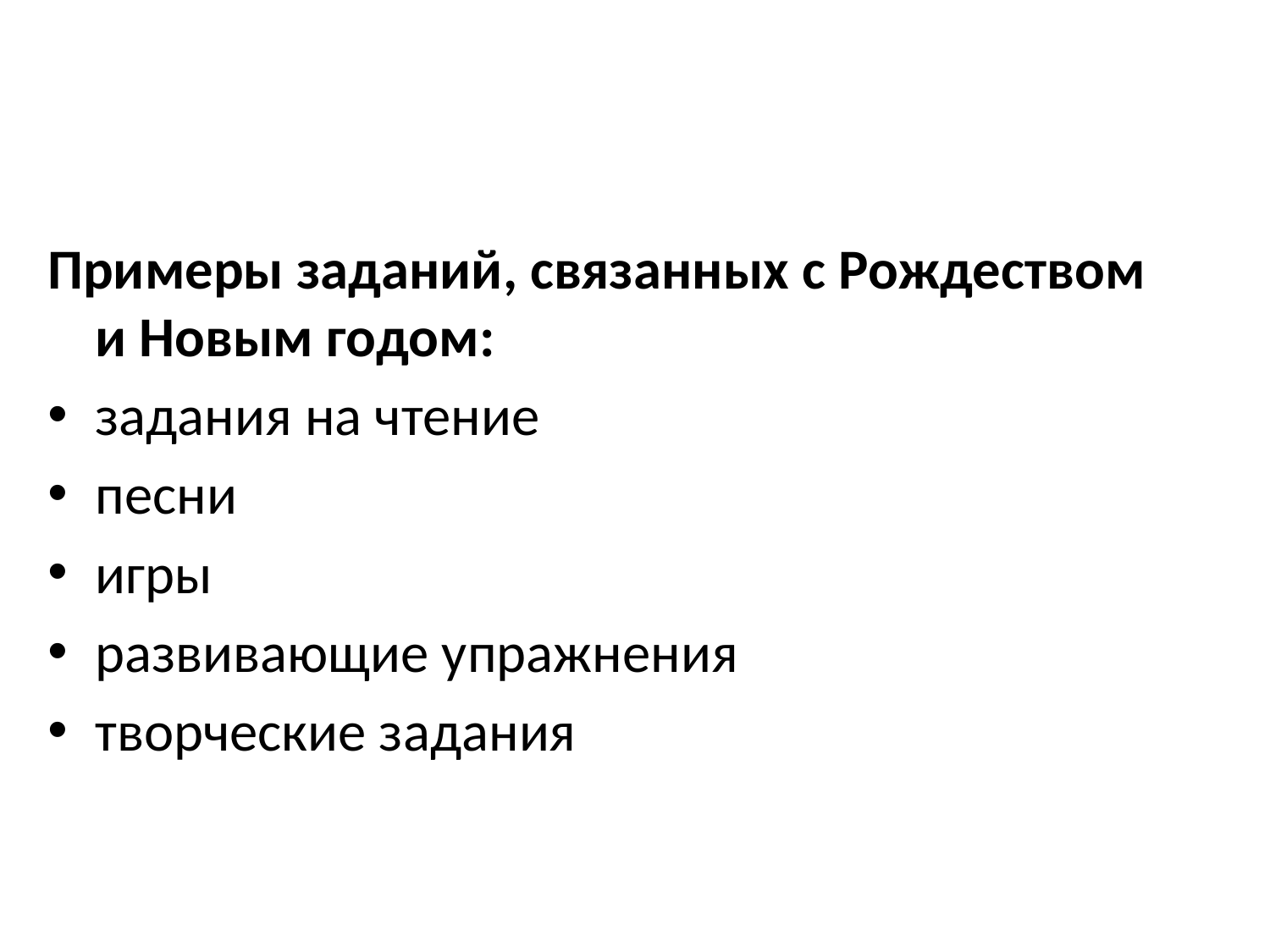

#
Примеры заданий, связанных с Рождеством и Новым годом:
задания на чтение
песни
игры
развивающие упражнения
творческие задания